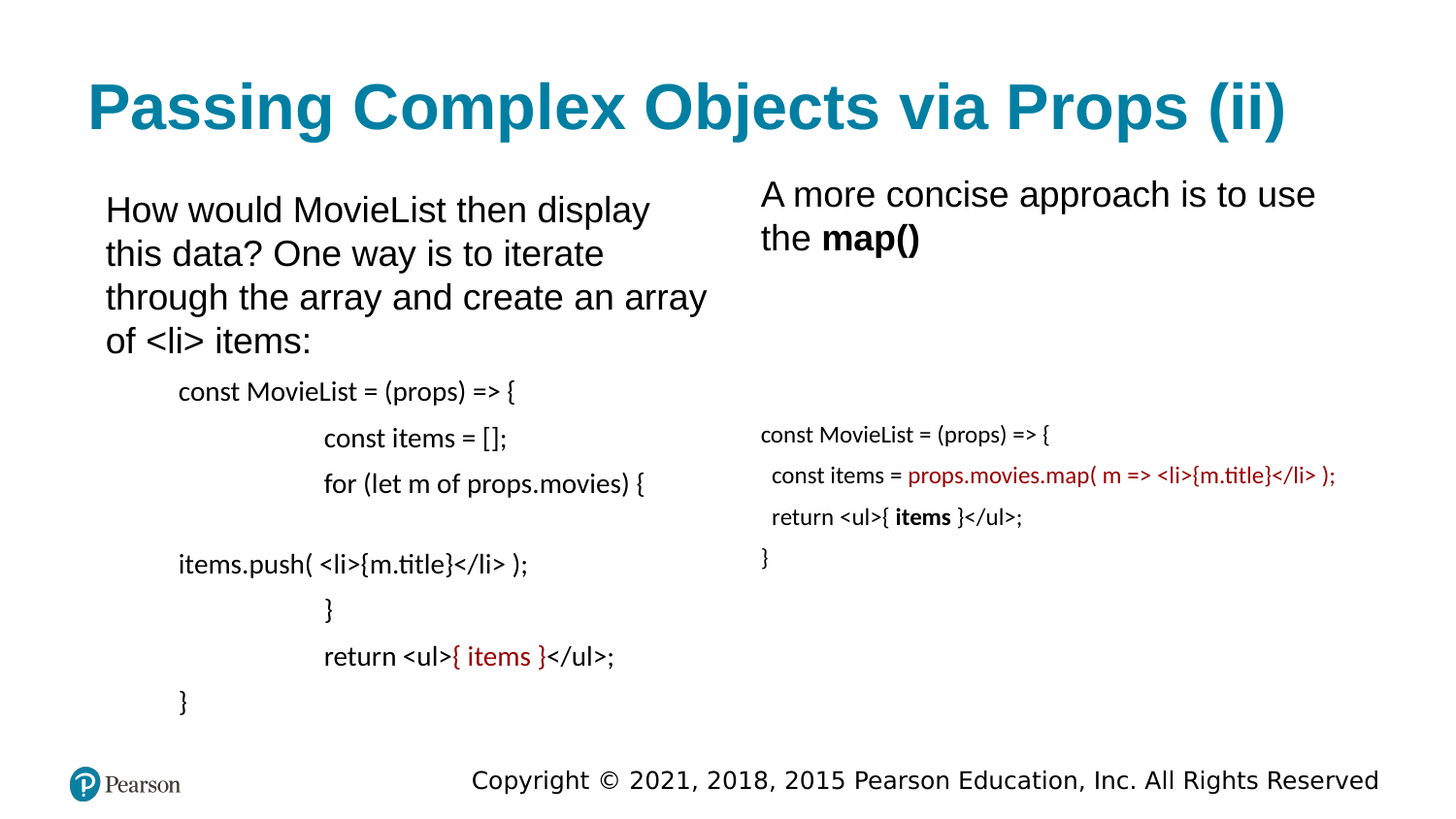

# Passing Complex Objects via Props (ii)
A more concise approach is to use the map()

const MovieList = (props) => {
  const items = props.movies.map( m => <li>{m.title}</li> );
  return <ul>{ items }</ul>;
}
How would MovieList then display this data? One way is to iterate through the array and create an array of <li> items:
const MovieList = (props) => {
	const items = [];
	for (let m of props.movies) {
		items.push( <li>{m.title}</li> );
	}
	return <ul>{ items }</ul>;
}